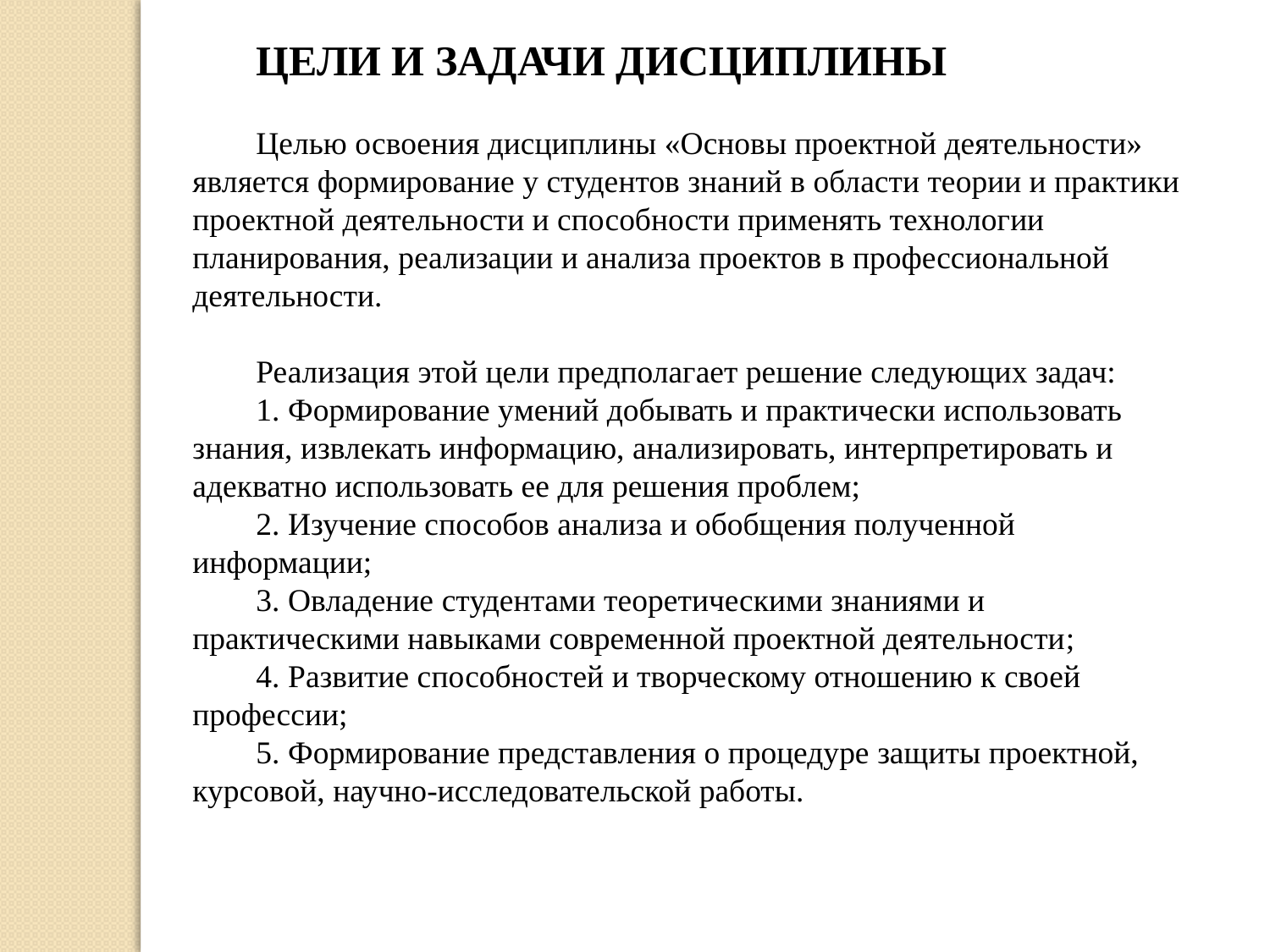

Цели и задачи дисциплины

Целью освоения дисциплины «Основы проектной деятельности» является формирование у студентов знаний в области теории и практики проектной деятельности и способности применять технологии планирования, реализации и анализа проектов в профессиональной деятельности.

Реализация этой цели предполагает решение следующих задач:
1. Формирование умений добывать и практически использовать знания, извлекать информацию, анализировать, интерпретировать и адекватно использовать ее для решения проблем;
2. Изучение способов анализа и обобщения полученной информации;
3. Овладение студентами теоретическими знаниями и практическими навыками современной проектной деятельности;
4. Развитие способностей и творческому отношению к своей профессии;
5. Формирование представления о процедуре защиты проектной, курсовой, научно-исследовательской работы.